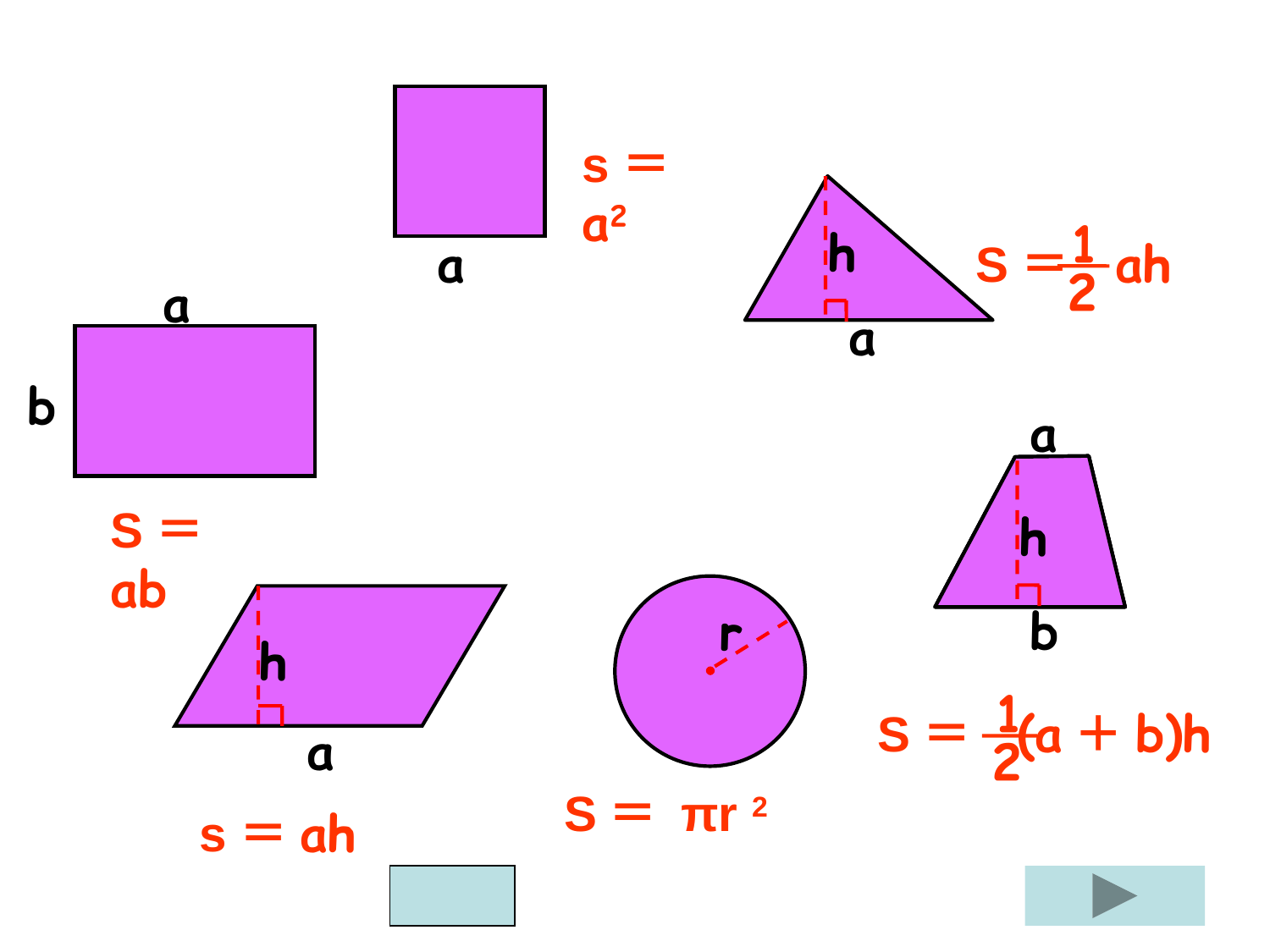

s＝a2
a

1
2

S＝   ah
h
a

a
b
S＝ab

a

h

b
1
2

S＝   (a＋b)h

h
h

h

a
s＝ah
r

S＝ πr 2